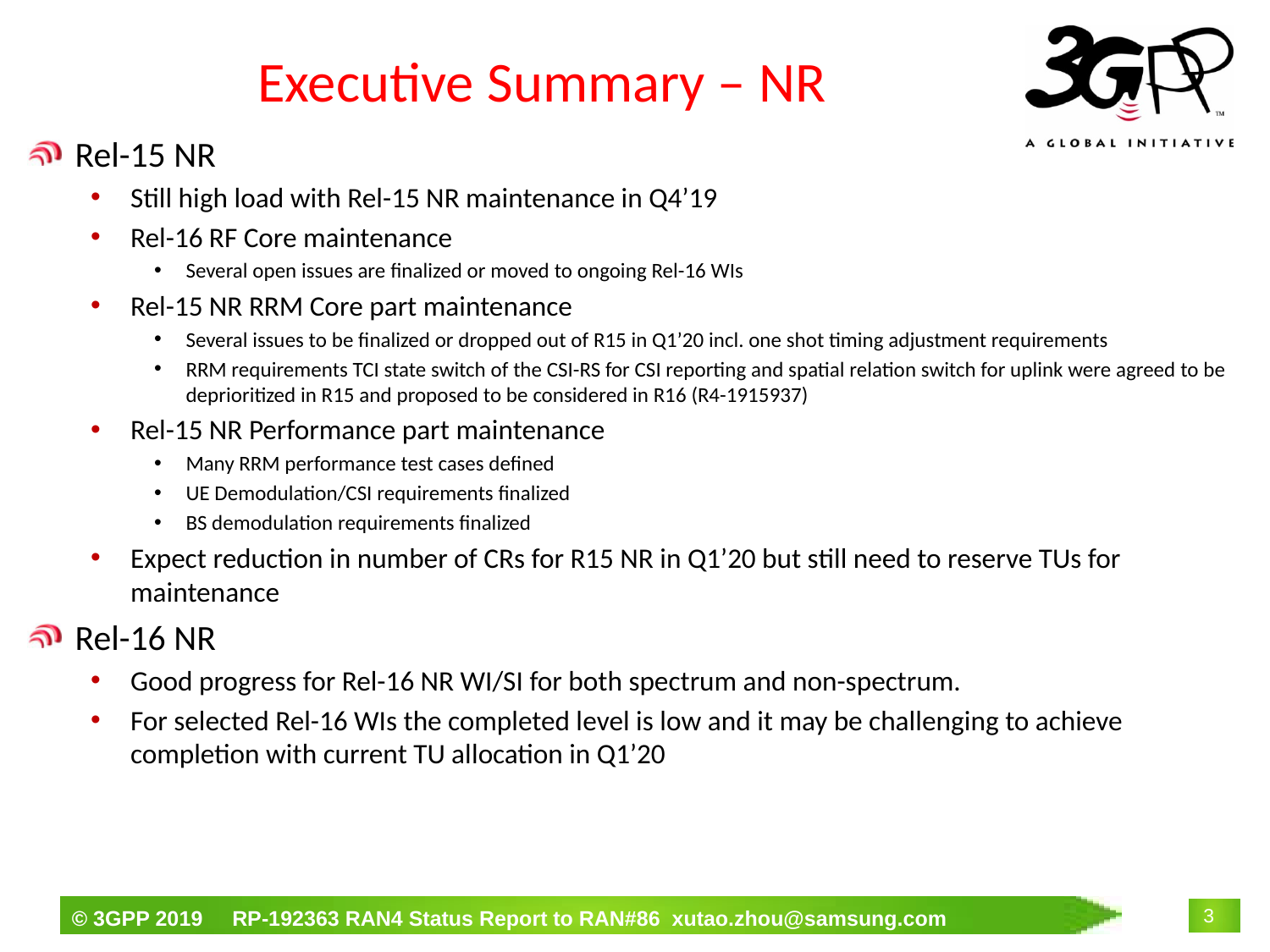

# Executive Summary – NR

Rel-15 NR
Still high load with Rel-15 NR maintenance in Q4’19
Rel-16 RF Core maintenance
Several open issues are finalized or moved to ongoing Rel-16 WIs
Rel-15 NR RRM Core part maintenance
Several issues to be finalized or dropped out of R15 in Q1’20 incl. one shot timing adjustment requirements
RRM requirements TCI state switch of the CSI-RS for CSI reporting and spatial relation switch for uplink were agreed to be deprioritized in R15 and proposed to be considered in R16 (R4-1915937)
Rel-15 NR Performance part maintenance
Many RRM performance test cases defined
UE Demodulation/CSI requirements finalized
BS demodulation requirements finalized
Expect reduction in number of CRs for R15 NR in Q1’20 but still need to reserve TUs for maintenance
Rel-16 NR
Good progress for Rel-16 NR WI/SI for both spectrum and non-spectrum.
For selected Rel-16 WIs the completed level is low and it may be challenging to achieve completion with current TU allocation in Q1’20